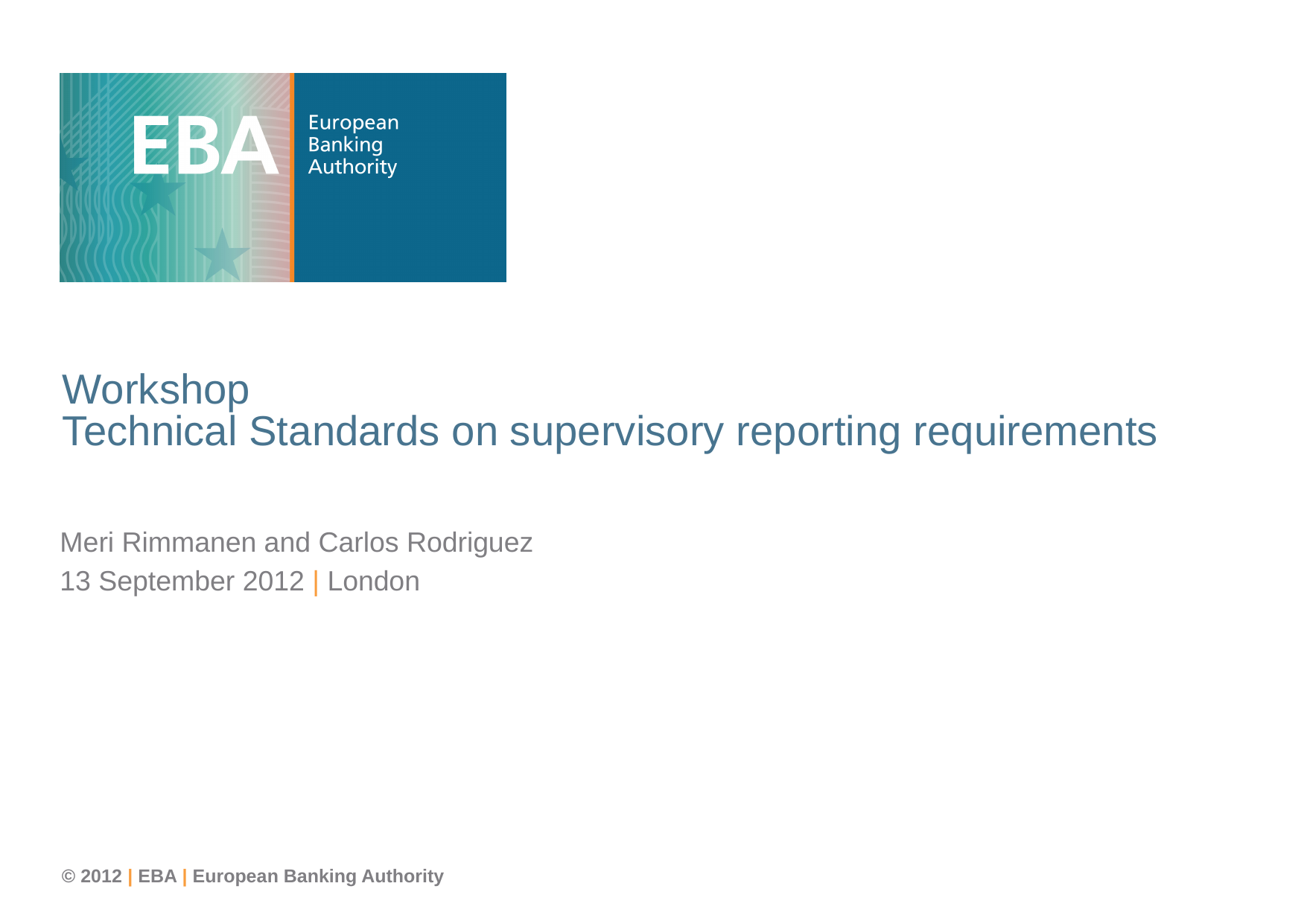

# Workshop Technical Standards on supervisory reporting requirements
Meri Rimmanen and Carlos Rodriguez
13 September 2012 | London